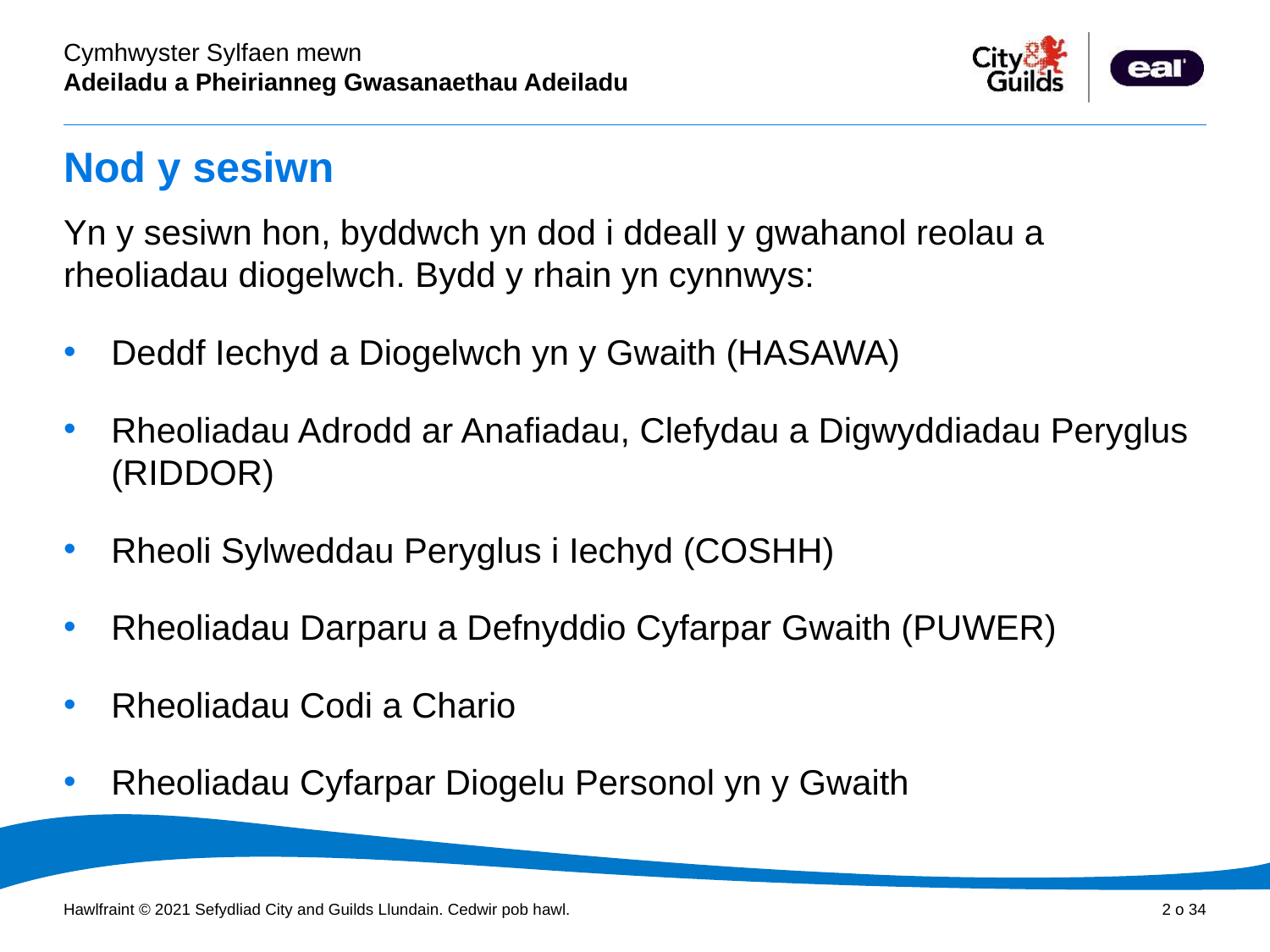

# Nod y sesiwn
Yn y sesiwn hon, byddwch yn dod i ddeall y gwahanol reolau a rheoliadau diogelwch. Bydd y rhain yn cynnwys:
Deddf Iechyd a Diogelwch yn y Gwaith (HASAWA)
Rheoliadau Adrodd ar Anafiadau, Clefydau a Digwyddiadau Peryglus (RIDDOR)
Rheoli Sylweddau Peryglus i Iechyd (COSHH)
Rheoliadau Darparu a Defnyddio Cyfarpar Gwaith (PUWER)
Rheoliadau Codi a Chario
Rheoliadau Cyfarpar Diogelu Personol yn y Gwaith